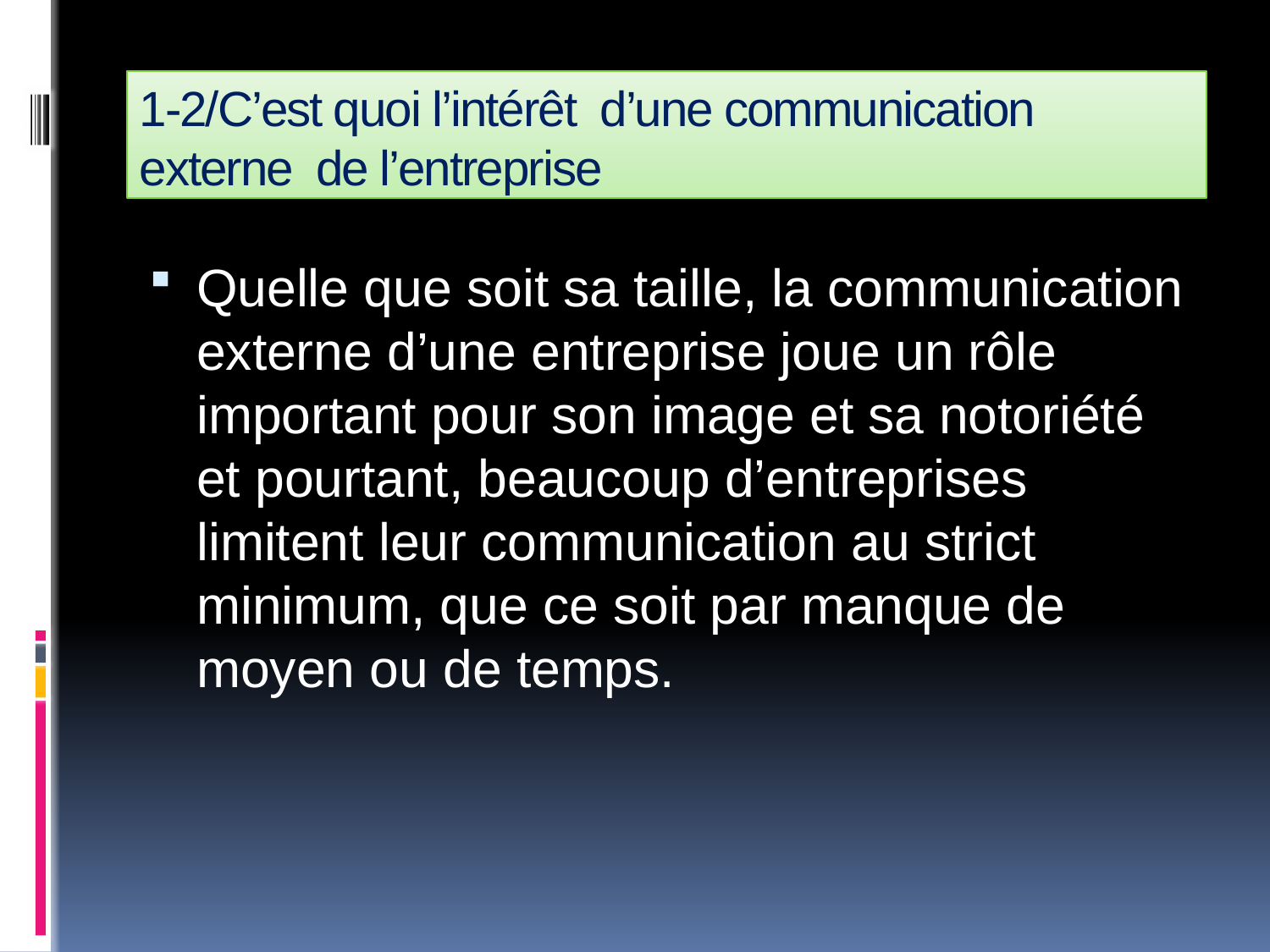

# 1-2/C’est quoi l’intérêt  d’une communication externe  de l’entreprise
Quelle que soit sa taille, la communication externe d’une entreprise joue un rôle important pour son image et sa notoriété et pourtant, beaucoup d’entreprises limitent leur communication au strict minimum, que ce soit par manque de moyen ou de temps.